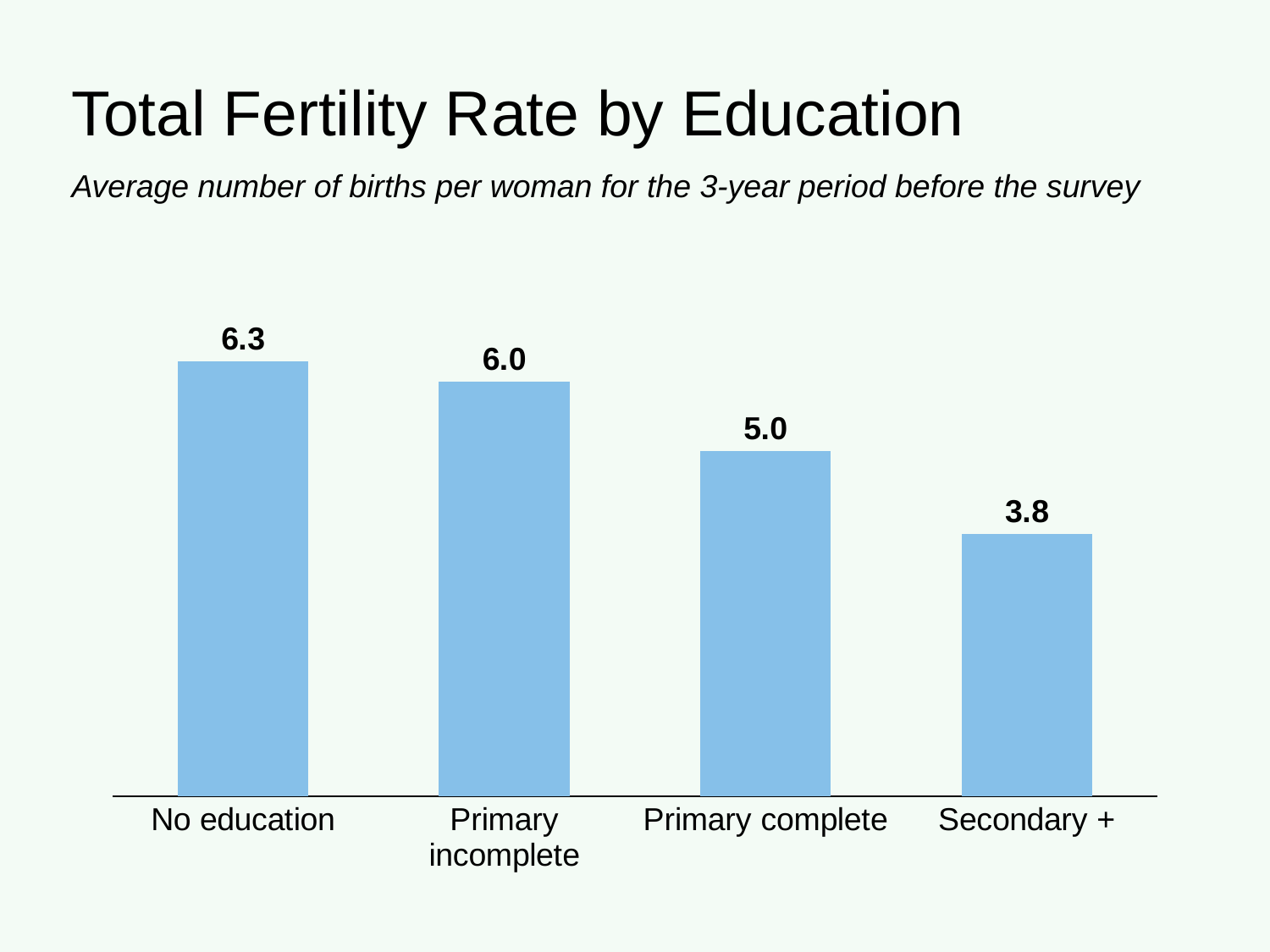

# Total Fertility Rate by Education
Average number of births per woman for the 3-year period before the survey

### Chart

| Category | Column1 |
|---|---|
| No education | 6.3 |
| Primary incomplete | 6.0 |
| Primary complete | 5.0 |
| Secondary + | 3.8 |